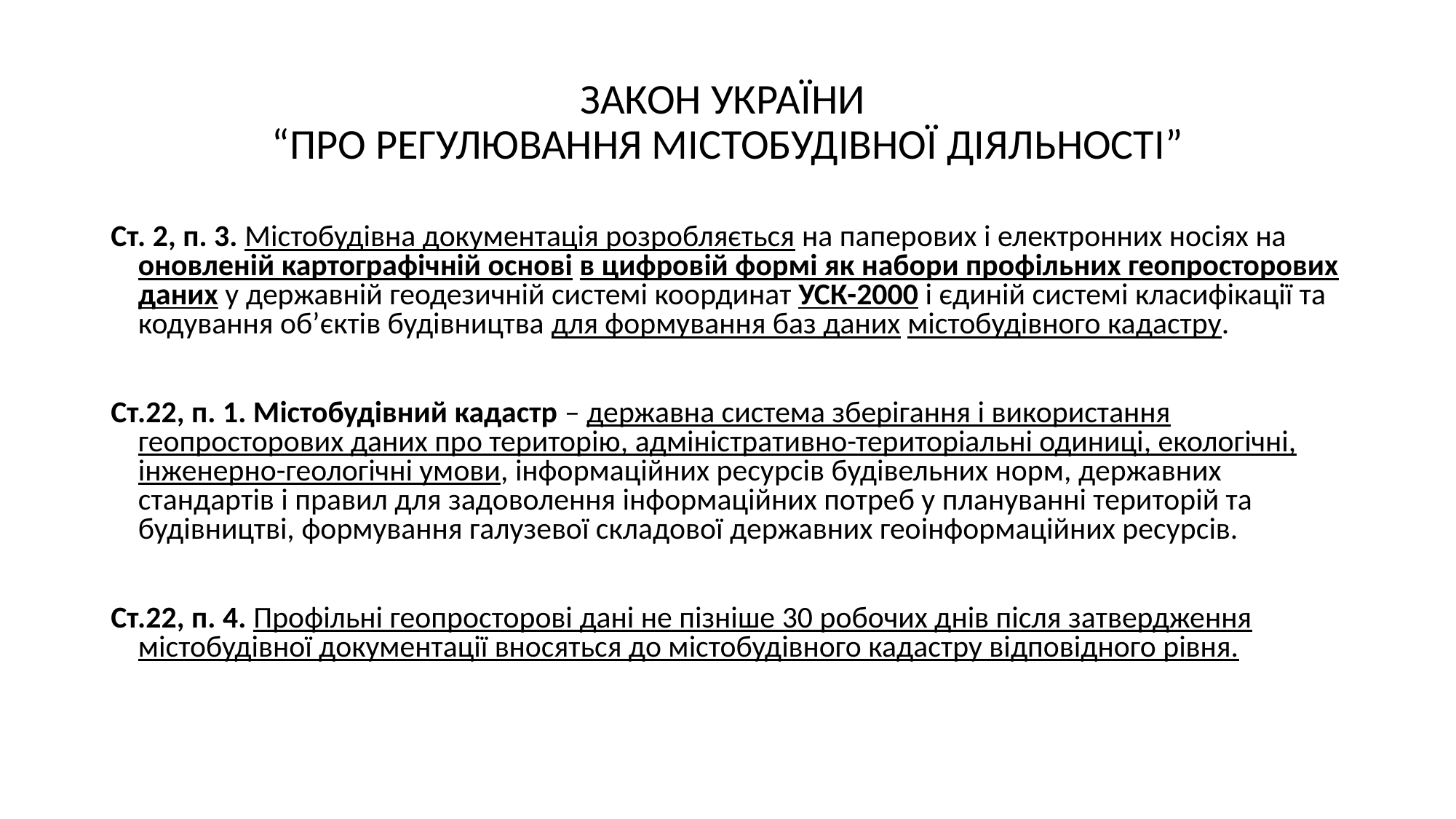

ЗАКОН УКРАЇНИ
“ПРО РЕГУЛЮВАННЯ МІСТОБУДІВНОЇ ДІЯЛЬНОСТІ”
Ст. 2, п. 3. Містобудівна документація розробляється на паперових і електронних носіях на оновленій картографічній основі в цифровій формі як набори профільних геопросторових даних у державній геодезичній системі координат УСК-2000 і єдиній системі класифікації та кодування об’єктів будівництва для формування баз даних містобудівного кадастру.

Ст.22, п. 1. Містобудівний кадастр – державна система зберігання і використання геопросторових даних про територію, адміністративно-територіальні одиниці, екологічні, інженерно-геологічні умови, інформаційних ресурсів будівельних норм, державних стандартів і правил для задоволення інформаційних потреб у плануванні територій та будівництві, формування галузевої складової державних геоінформаційних ресурсів.

Ст.22, п. 4. Профільні геопросторові дані не пізніше 30 робочих днів після затвердження містобудівної документації вносяться до містобудівного кадастру відповідного рівня.